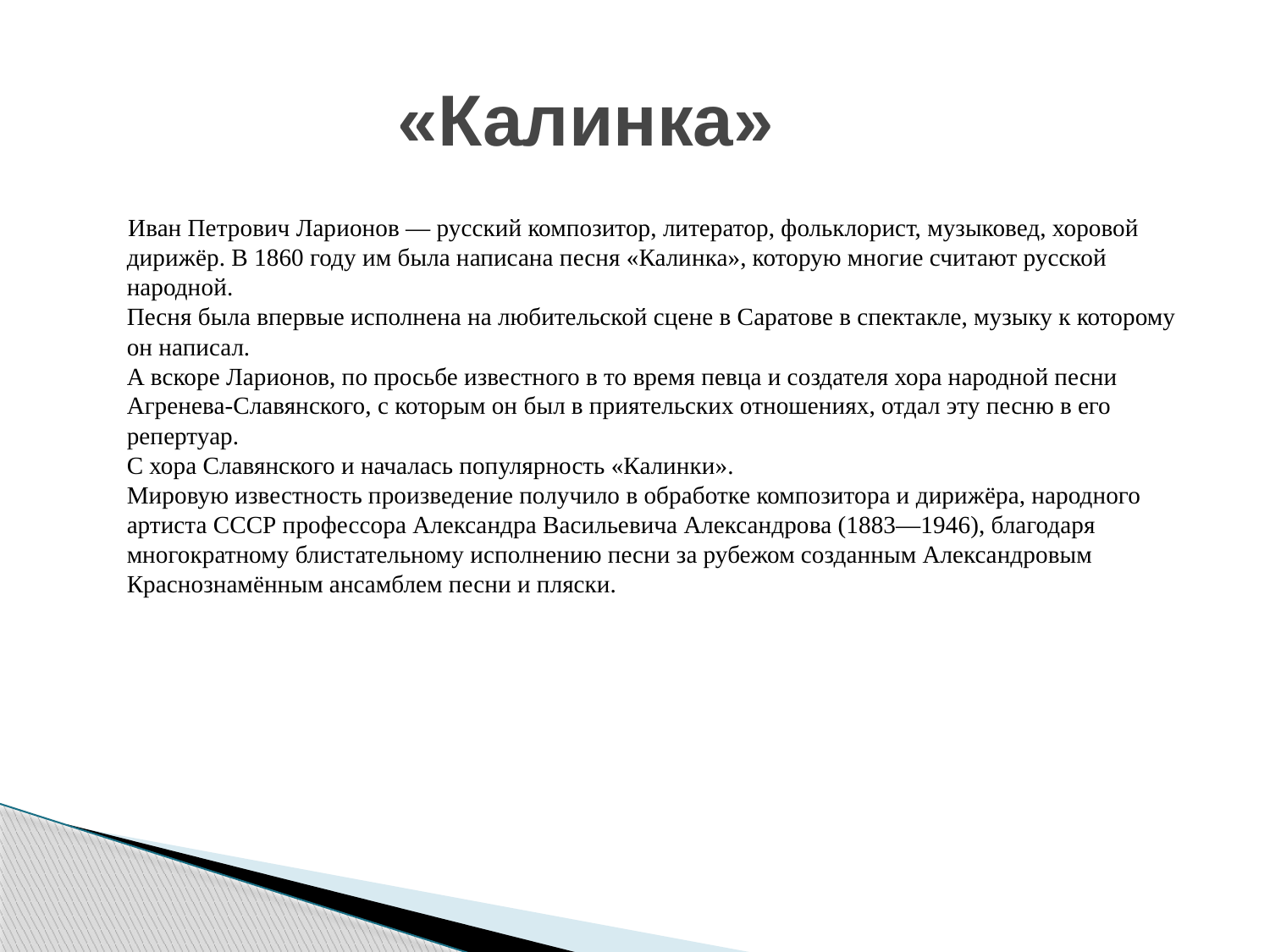

# «Калинка»
      Иван Петрович Ларионов — русский композитор, литератор, фольклорист, музыковед, хоровой дирижёр. В 1860 году им была написана песня «Калинка», которую многие считают русской народной.
Песня была впервые исполнена на любительской сцене в Саратове в спектакле, музыку к которому он написал. 
А вскоре Ларионов, по просьбе известного в то время певца и создателя хора народной песни Агренева-Славянского, с которым он был в приятельских отношениях, отдал эту песню в его репертуар. 
С хора Славянского и началась популярность «Калинки». 
Мировую известность произведение получило в обработке композитора и дирижёра, народного артиста СССР профессора Александра Васильевича Александрова (1883—1946), благодаря многократному блистательному исполнению песни за рубежом созданным Александровым Краснознамённым ансамблем песни и пляски.